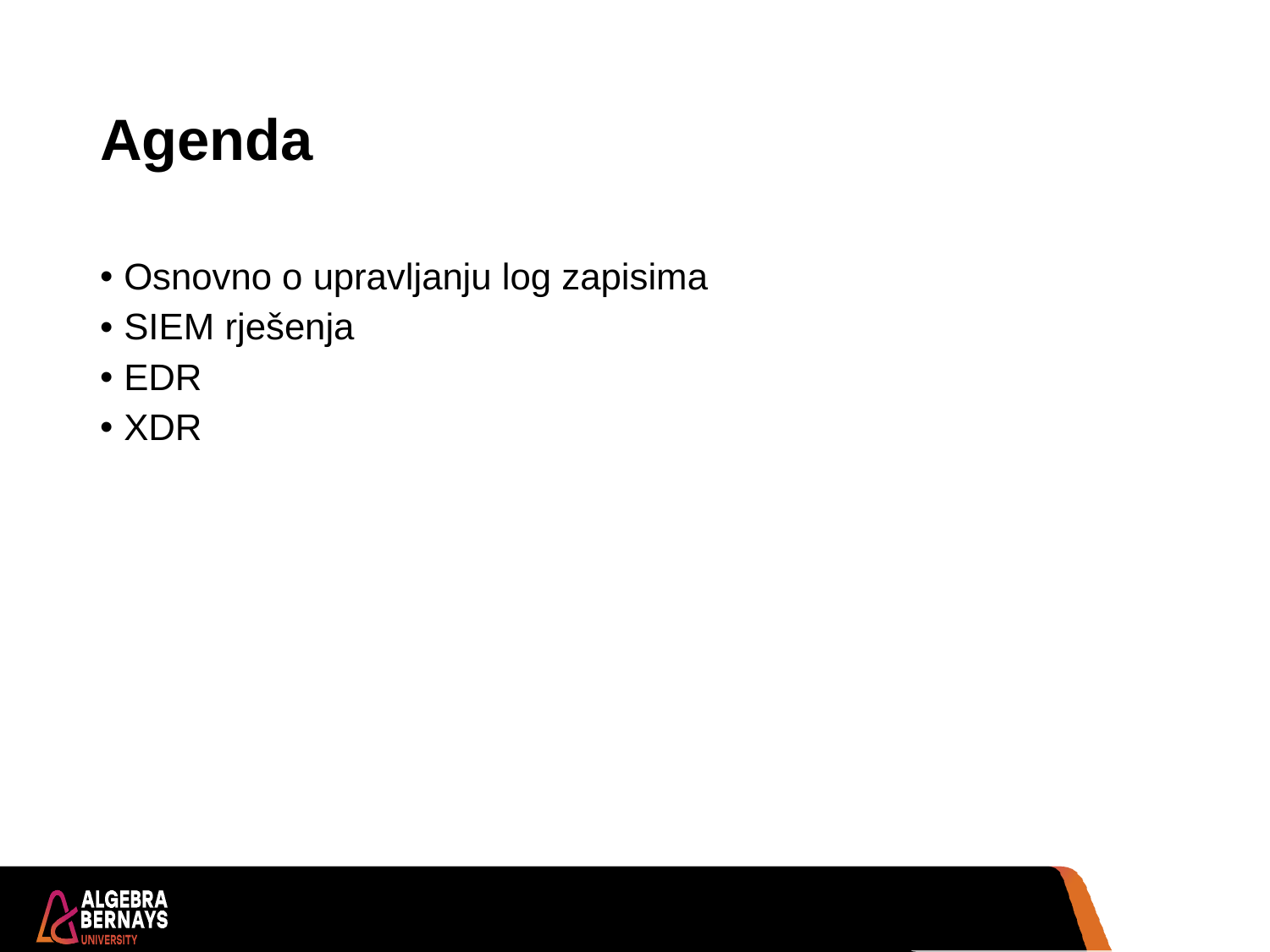

# Agenda
Osnovno o upravljanju log zapisima
SIEM rješenja
EDR
XDR